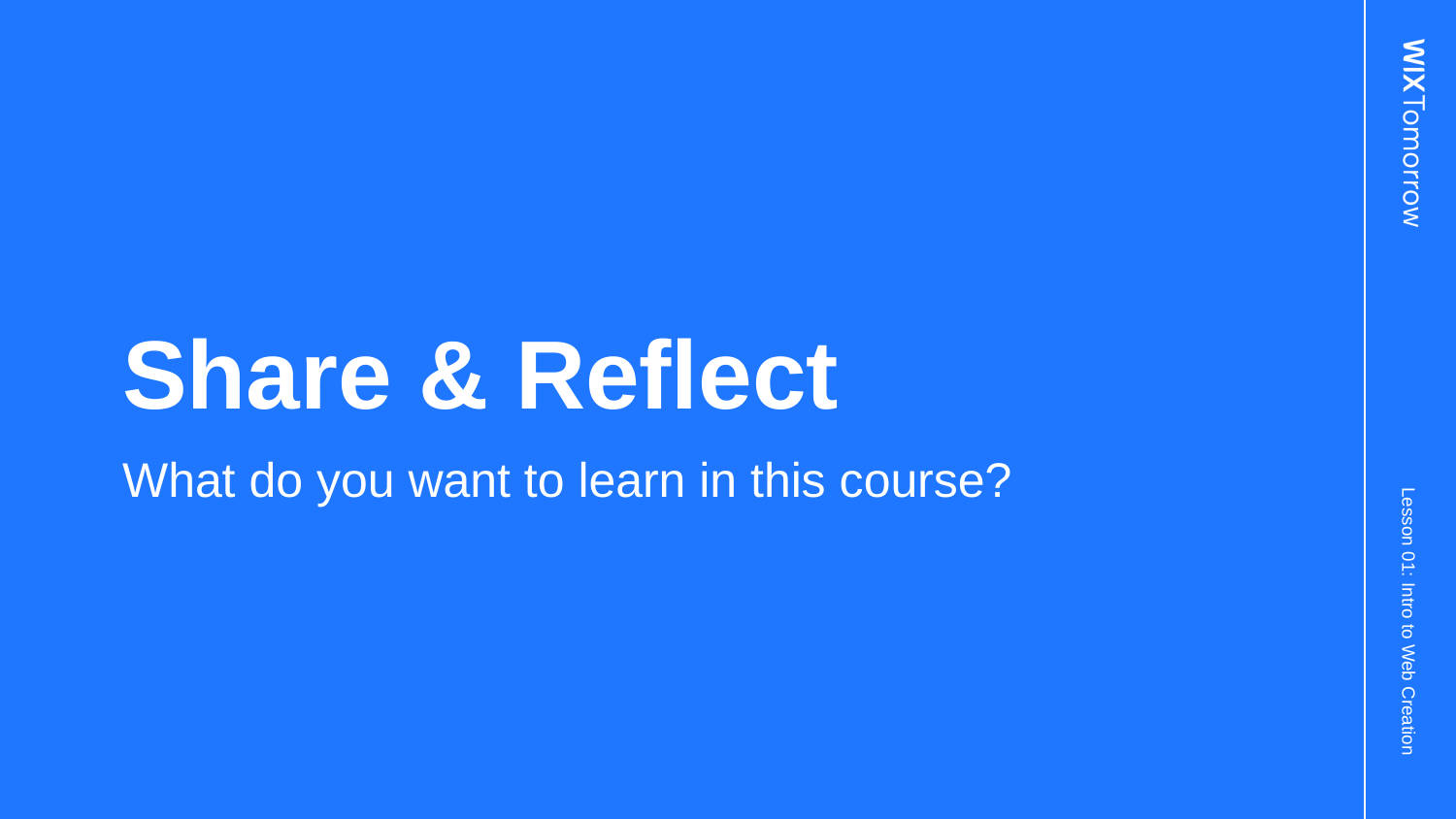

# Share & Reflect
What do you want to learn in this course?